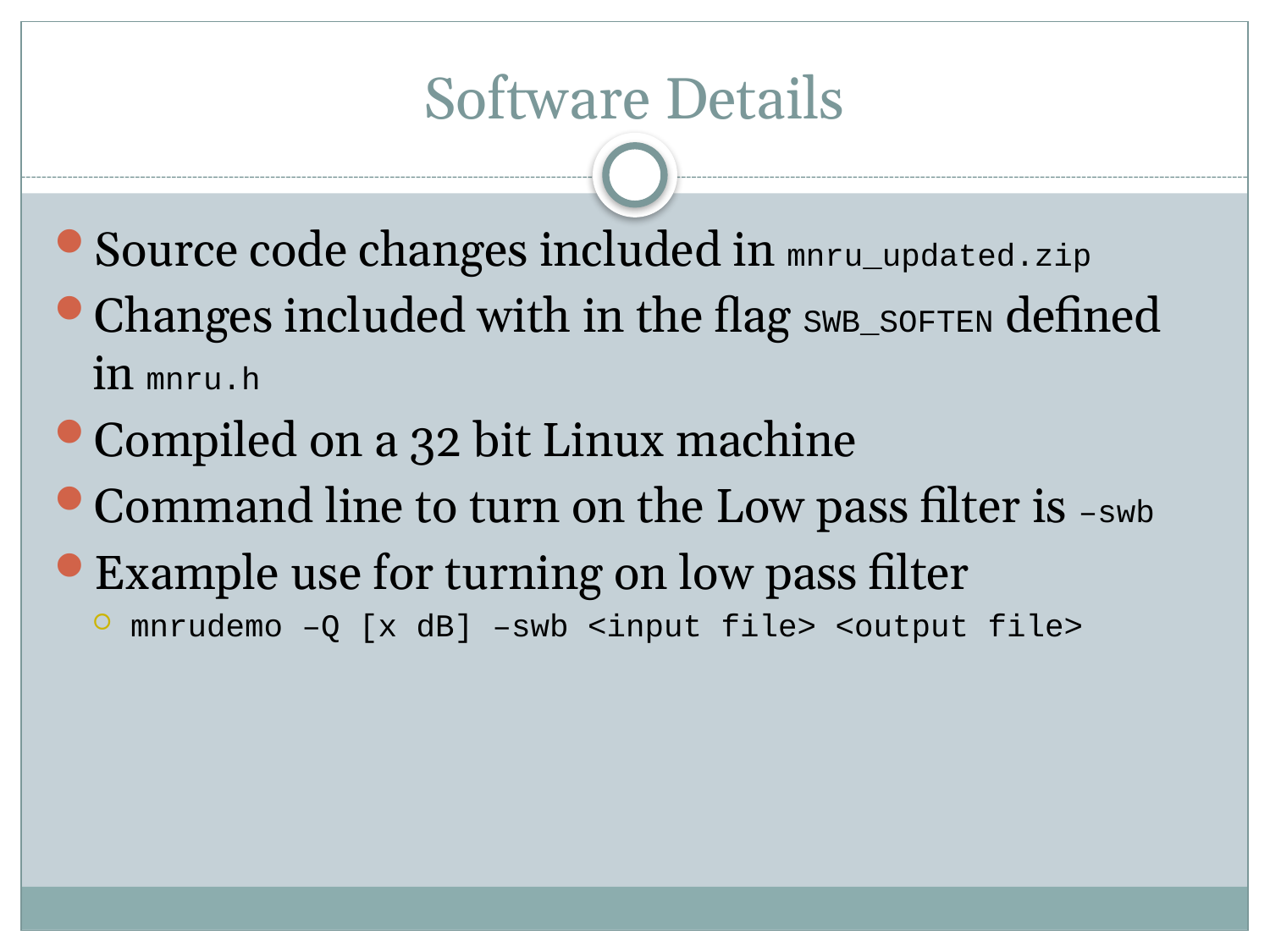

# Software Details
Source code changes included in mnru_updated.zip
Changes included with in the flag SWB_SOFTEN defined in mnru.h
Compiled on a 32 bit Linux machine
Command line to turn on the Low pass filter is –swb
Example use for turning on low pass filter
mnrudemo –Q [x dB] –swb <input file> <output file>